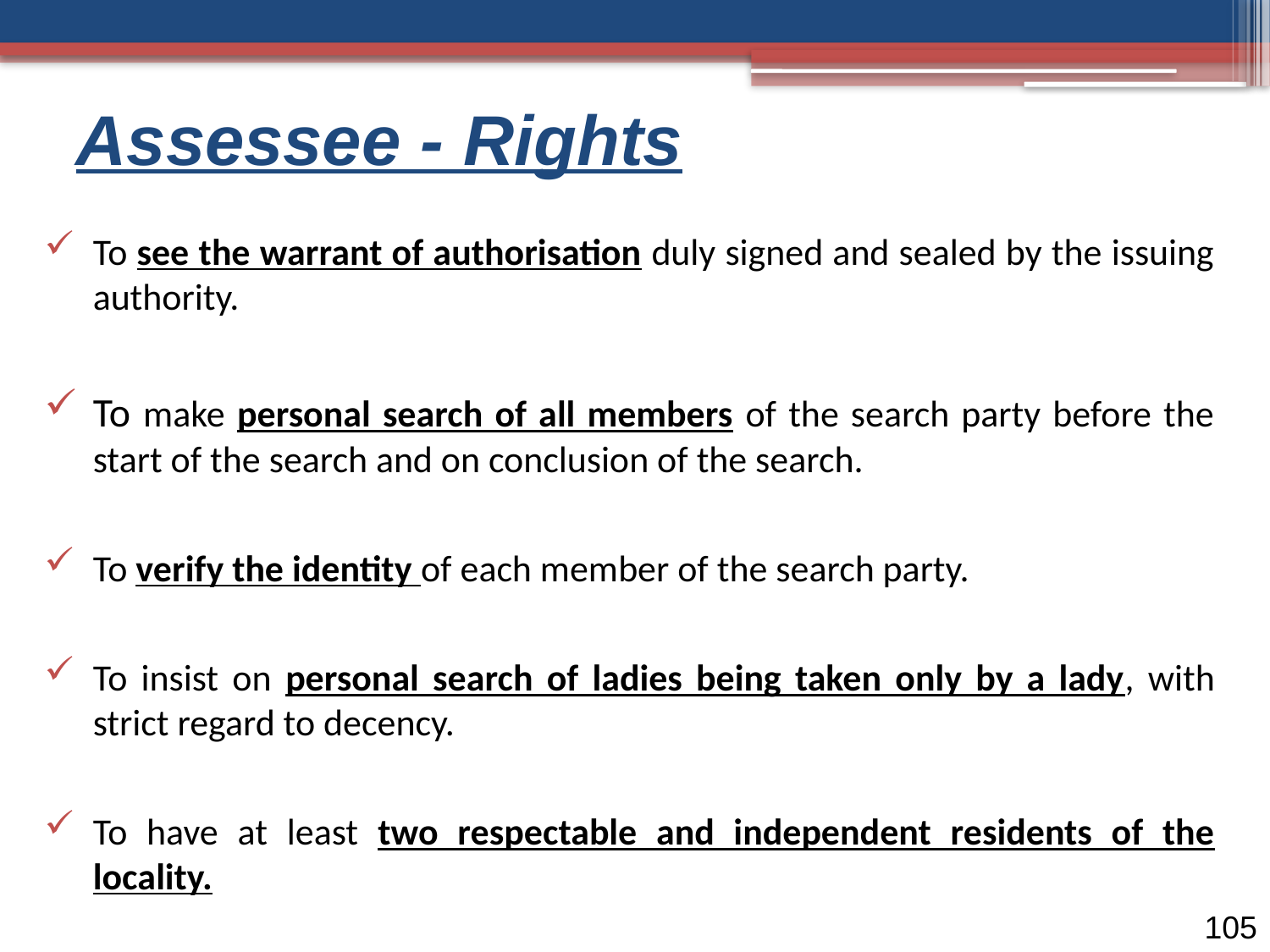

# Assessee - Rights
To see the warrant of authorisation duly signed and sealed by the issuing authority.

To make personal search of all members of the search party before the start of the search and on conclusion of the search.

To verify the identity of each member of the search party.

To insist on personal search of ladies being taken only by a lady, with strict regard to decency.

To have at least two respectable and independent residents of the locality.

105